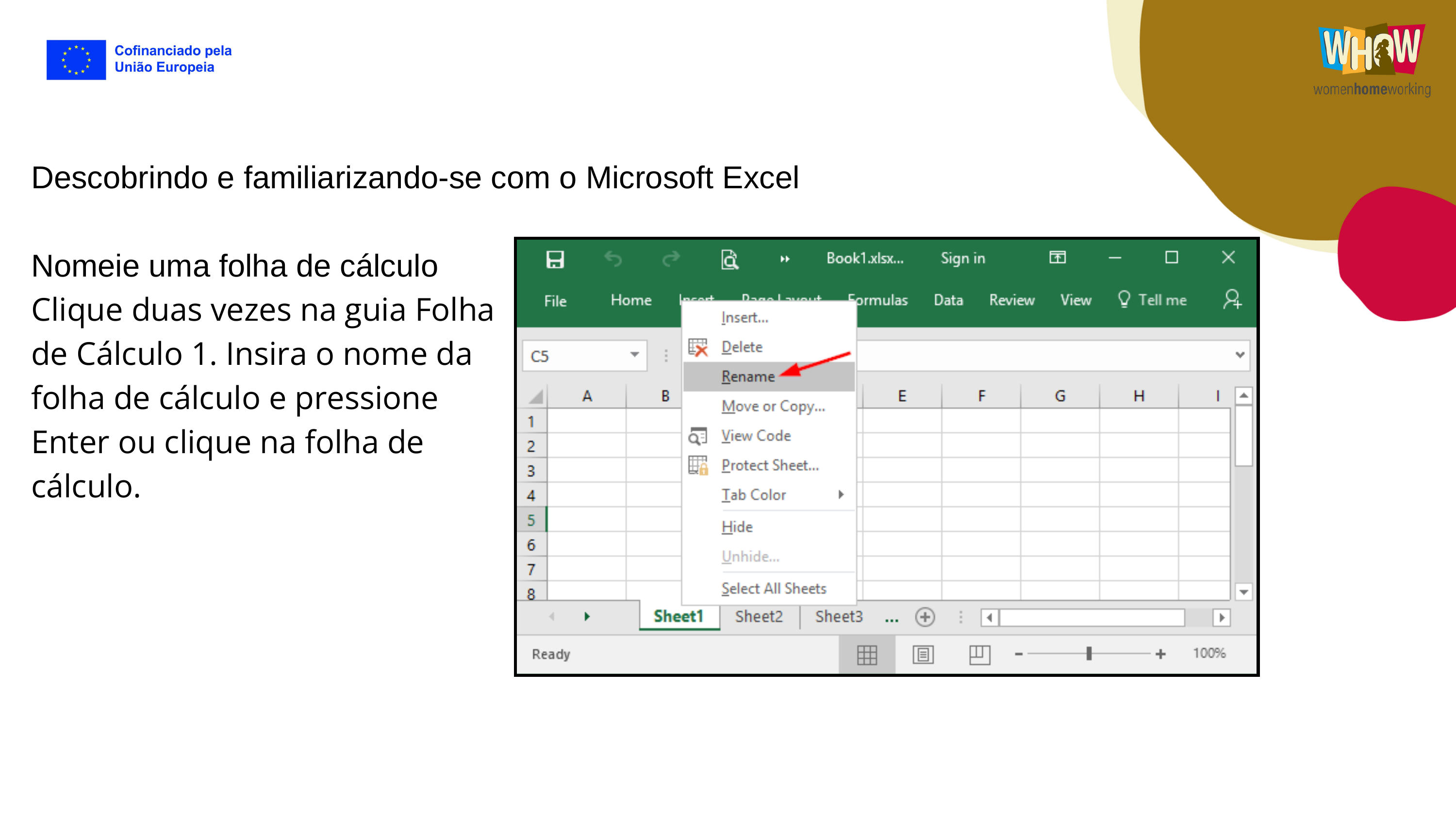

Descobrindo e familiarizando-se com o Microsoft Excel

Nomeie uma folha de cálculo
Clique duas vezes na guia Folha de Cálculo 1. Insira o nome da folha de cálculo e pressione Enter ou clique na folha de cálculo.